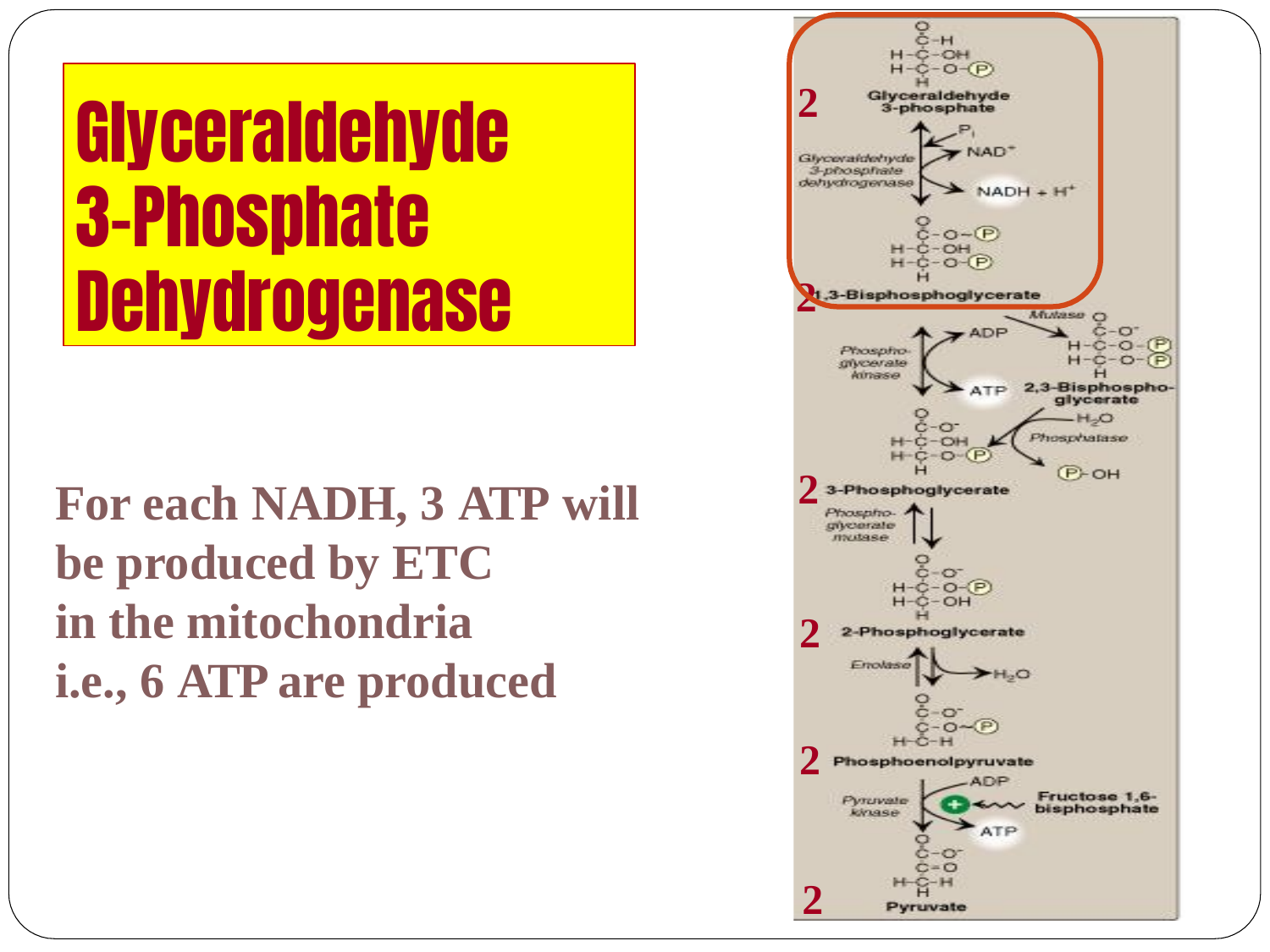

# Glyceraldehyde  3-Phosphate  Dehydrogenase
2
2
2
For each NADH, 3 ATP will
be produced by ETC
in the mitochondria
i.e., 6 ATP are produced
2
2
2